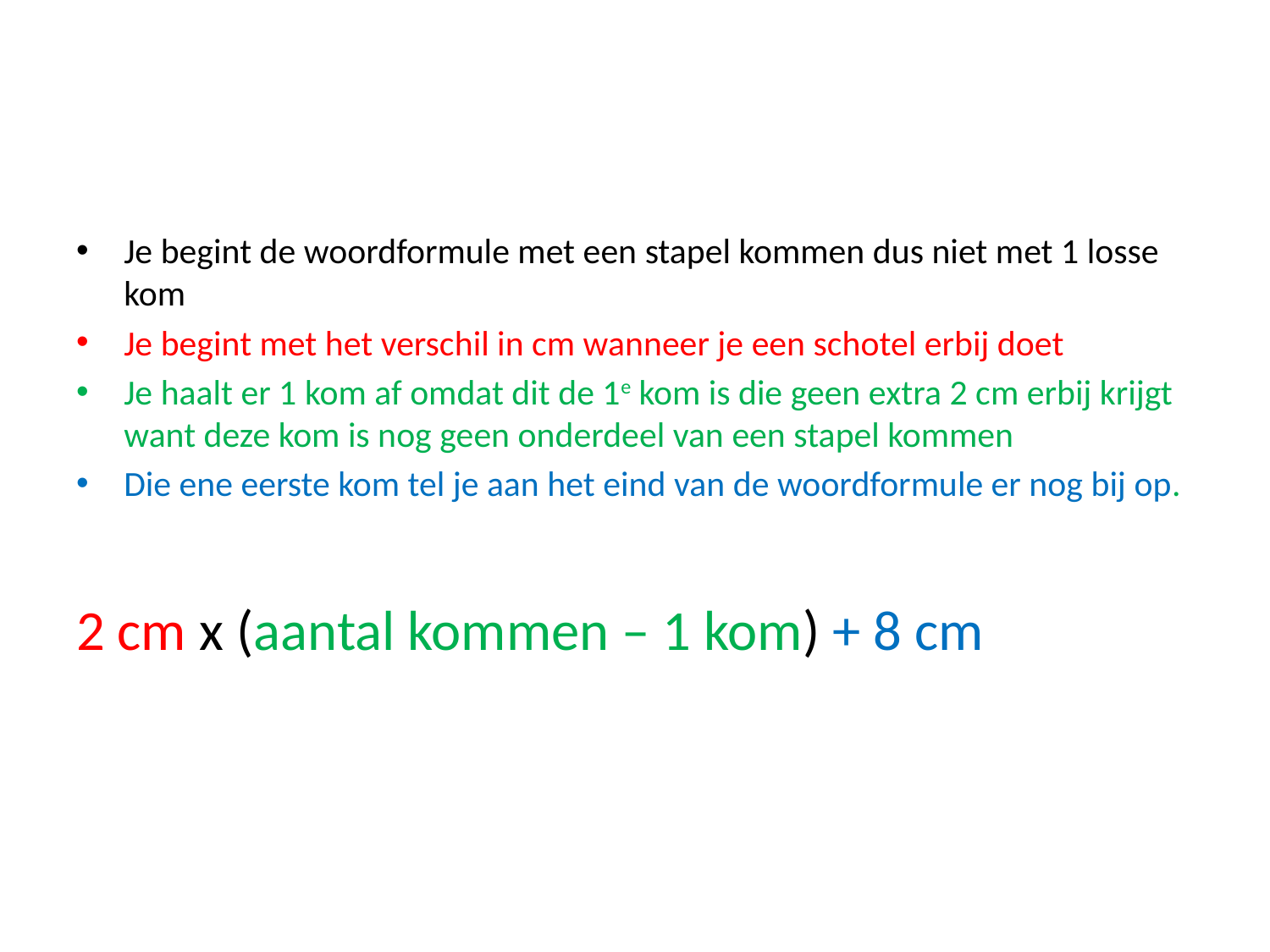

#
Je begint de woordformule met een stapel kommen dus niet met 1 losse kom
Je begint met het verschil in cm wanneer je een schotel erbij doet
Je haalt er 1 kom af omdat dit de 1e kom is die geen extra 2 cm erbij krijgt want deze kom is nog geen onderdeel van een stapel kommen
Die ene eerste kom tel je aan het eind van de woordformule er nog bij op.

2 cm x (aantal kommen – 1 kom) + 8 cm